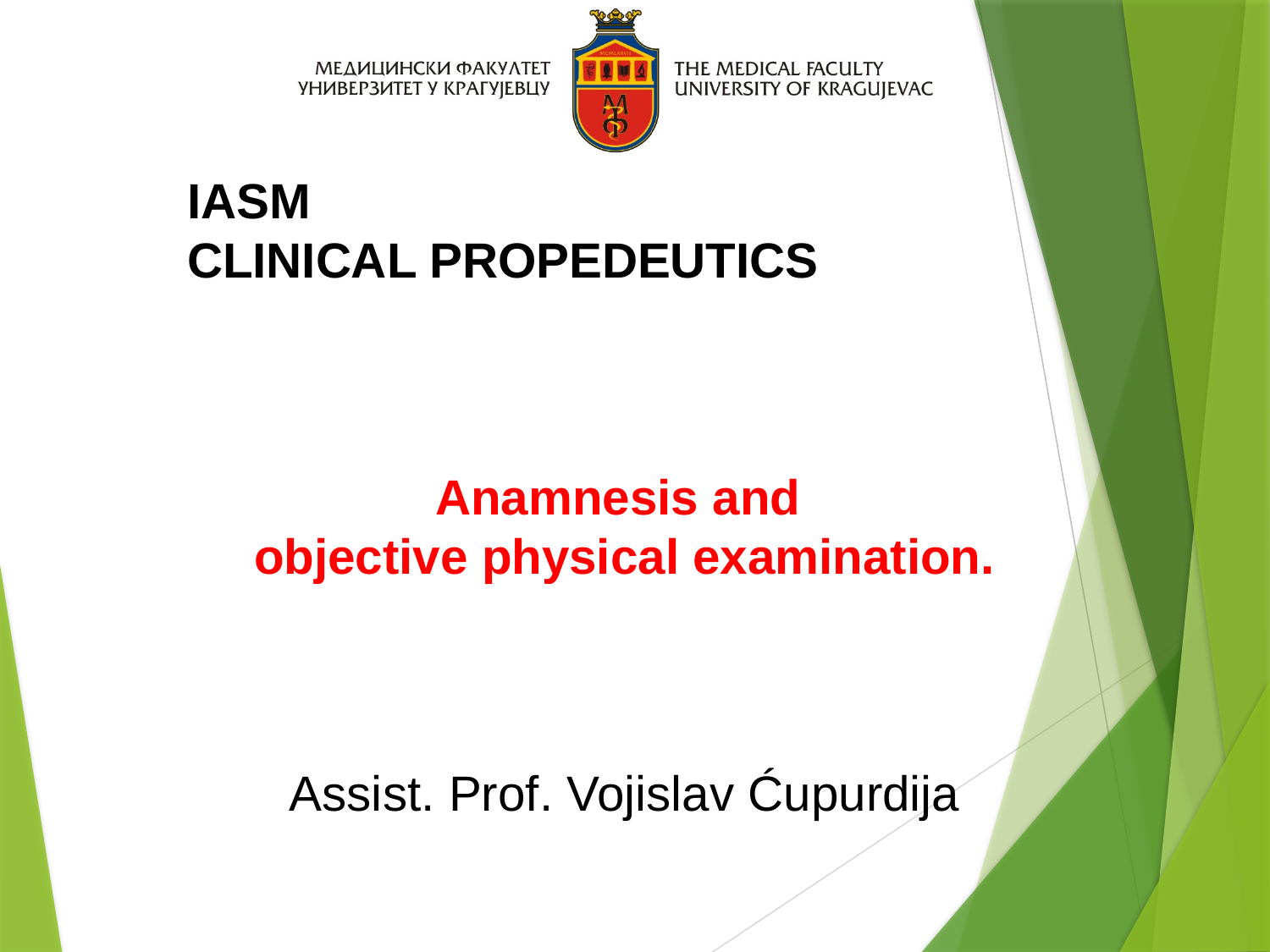

IASM
CLINICAL PROPEDEUTICS

Anamnesis and
objective physical examination.

Assist. Prof. Vojislav Ćupurdija